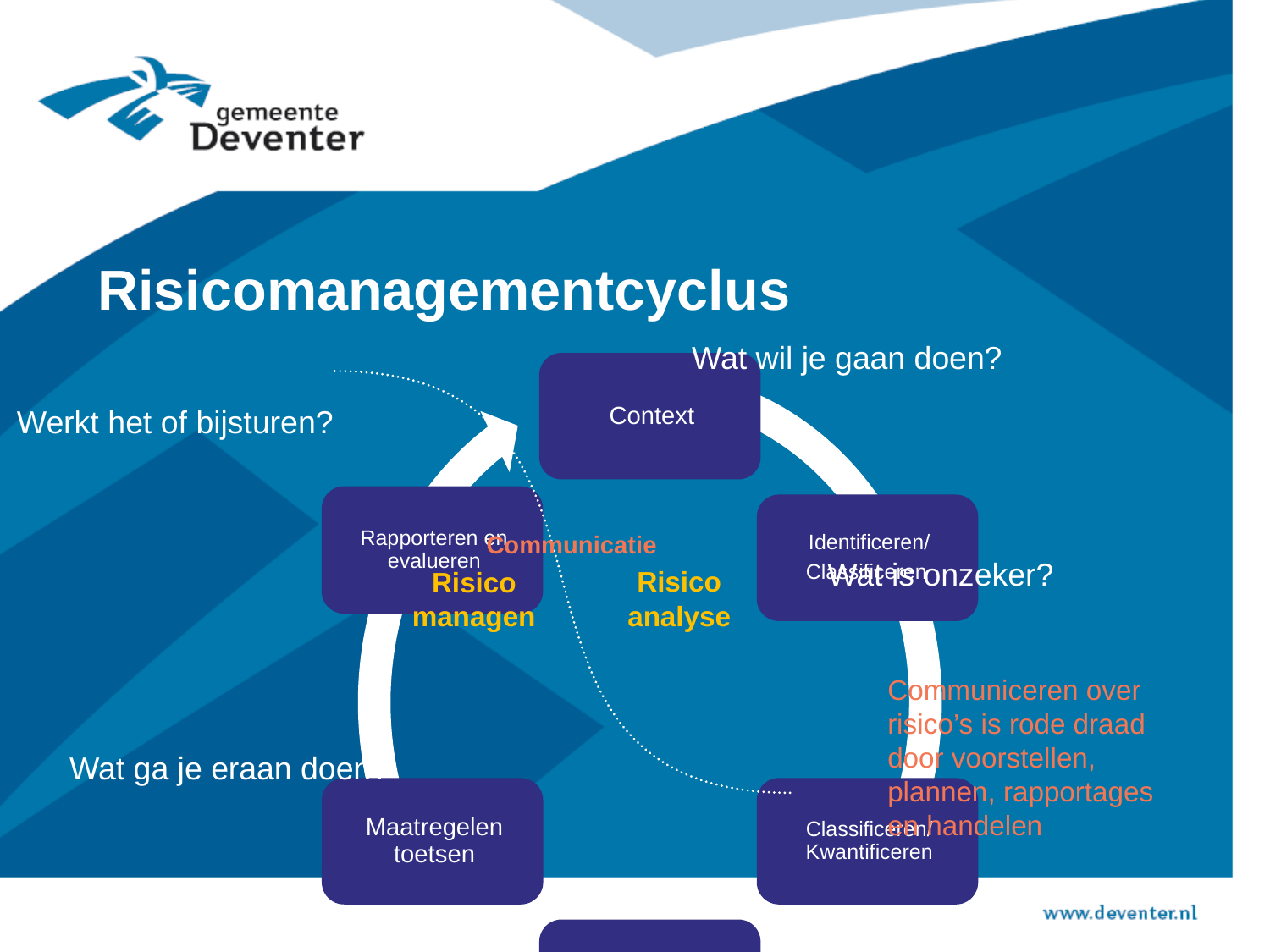

# Risicomanagementcyclus
Wat wil je gaan doen?
Context
Identificeren/
Classificeren
Classificeren/ Kwantificeren
Maatregelen bepalen
Maatregelen toetsen
Rapporteren en evalueren
Communicatie
Risico analyse
Risico managen
Werkt het of bijsturen?
Wat is onzeker?
Communiceren over risico’s is rode draad door voorstellen, plannen, rapportages en handelen
Wat ga je eraan doen?